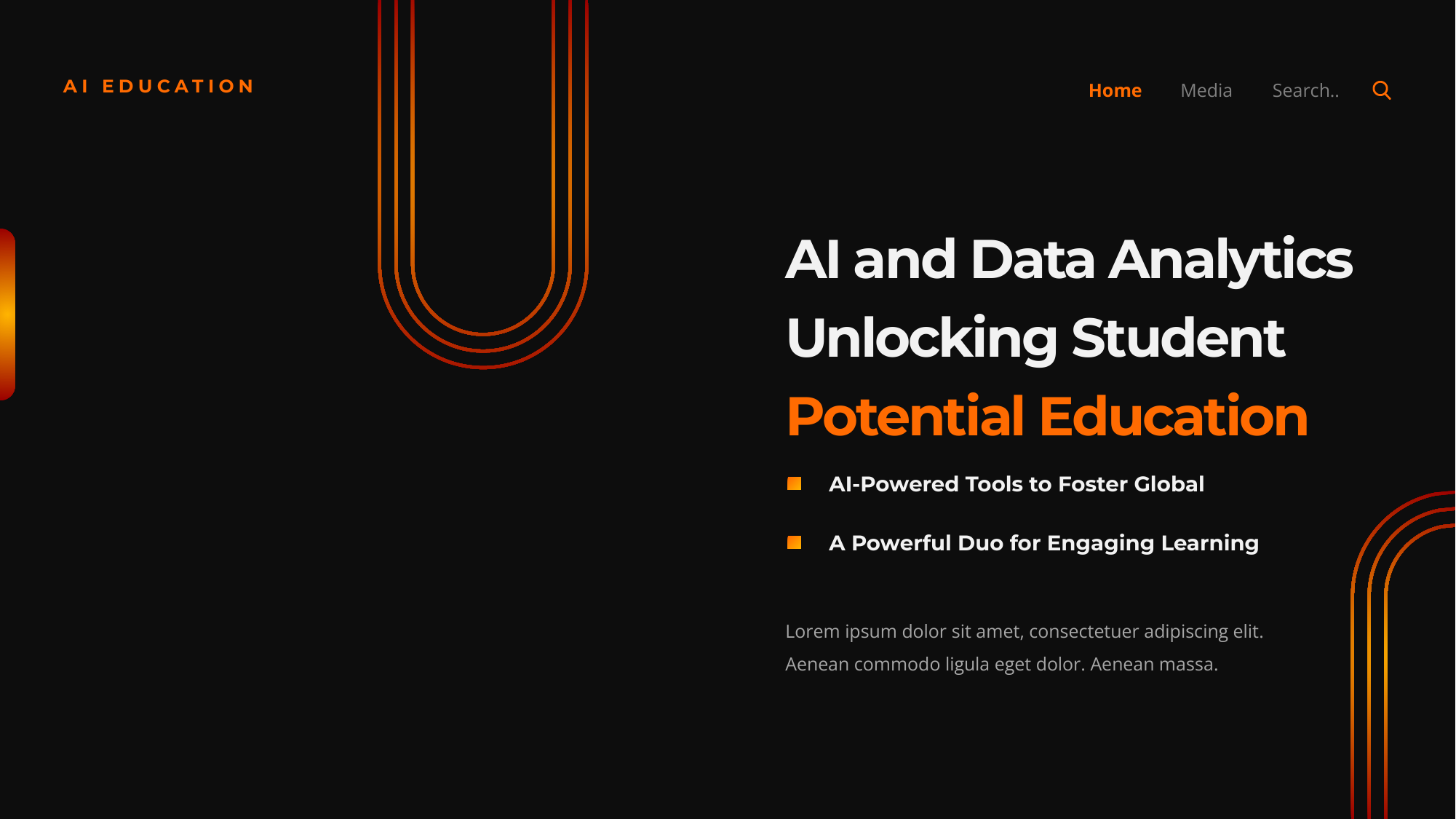

AI EDUCATION
Home
Media
Search..

AI and Data Analytics Unlocking Student Potential Education

AI-Powered Tools to Foster Global

A Powerful Duo for Engaging Learning

Lorem ipsum dolor sit amet, consectetuer adipiscing elit. Aenean commodo ligula eget dolor. Aenean massa.